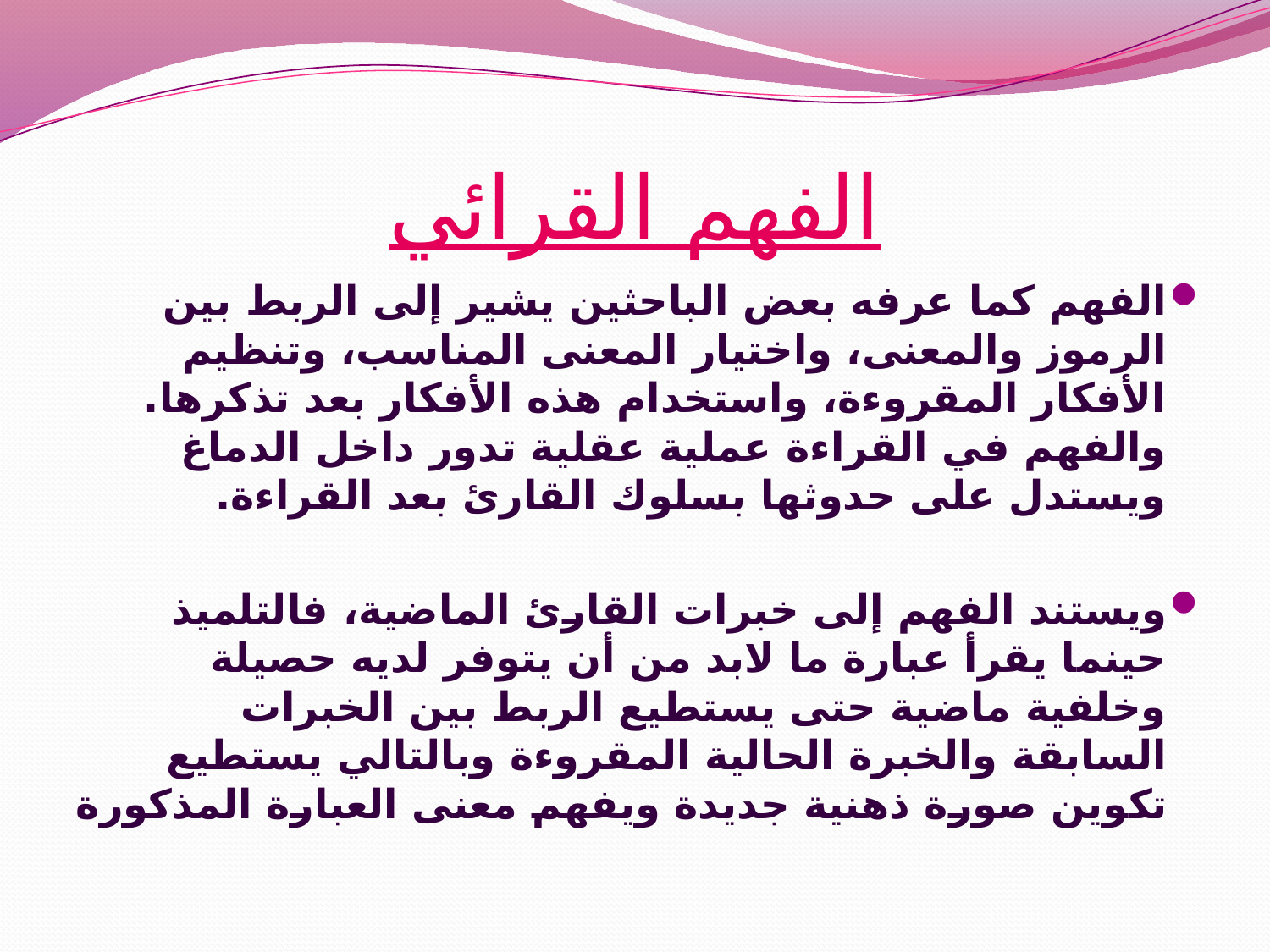

# الفهم القرائي
الفهم كما عرفه بعض الباحثين يشير إلى الربط بين الرموز والمعنى، واختيار المعنى المناسب، وتنظيم الأفكار المقروءة، واستخدام هذه الأفكار بعد تذكرها. والفهم في القراءة عملية عقلية تدور داخل الدماغ ويستدل على حدوثها بسلوك القارئ بعد القراءة.

ويستند الفهم إلى خبرات القارئ الماضية، فالتلميذ حينما يقرأ عبارة ما لابد من أن يتوفر لديه حصيلة وخلفية ماضية حتى يستطيع الربط بين الخبرات السابقة والخبرة الحالية المقروءة وبالتالي يستطيع تكوين صورة ذهنية جديدة ويفهم معنى العبارة المذكورة